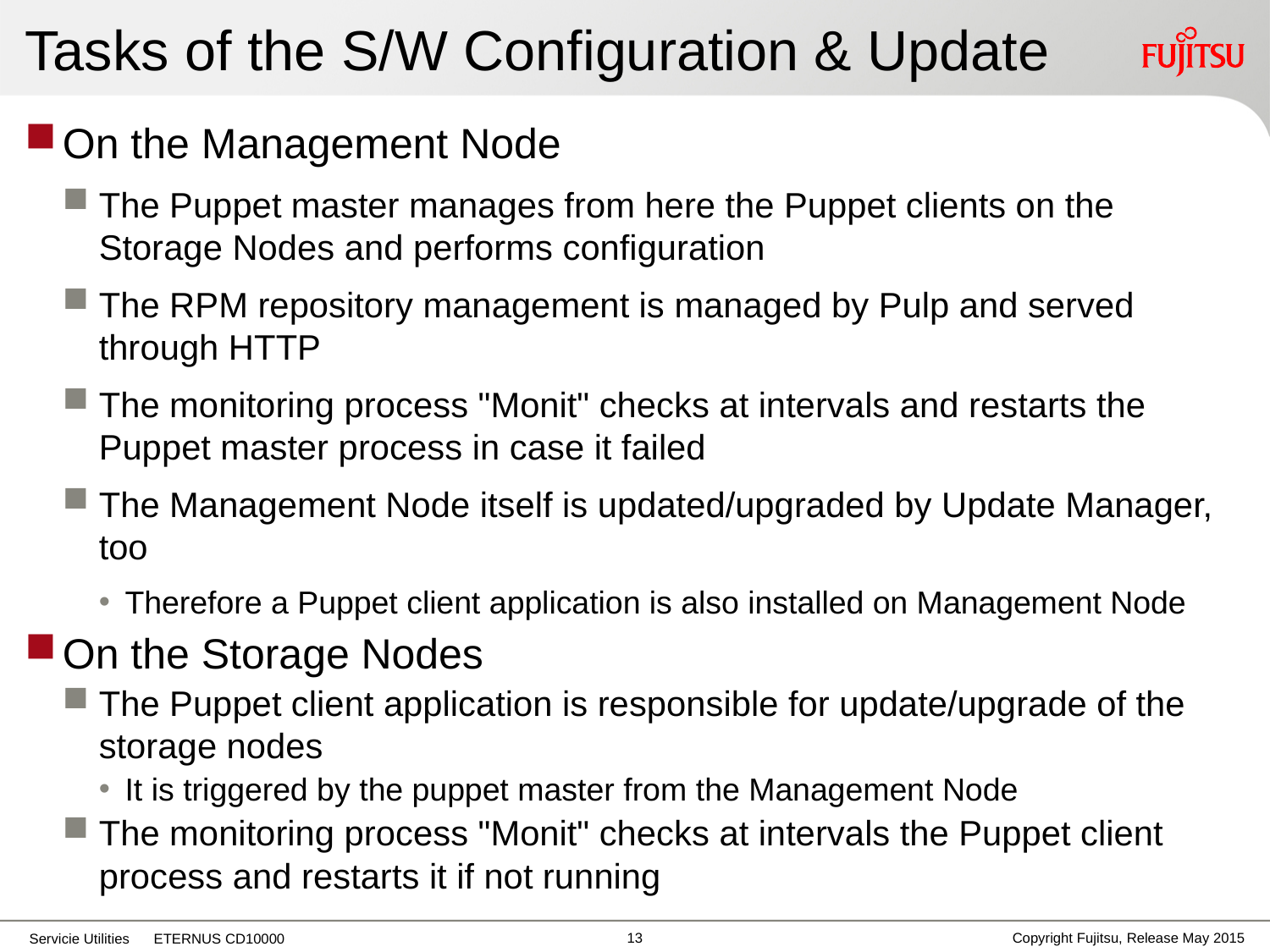

# Tasks of the S/W Configuration & Update
On the Management Node
The Puppet master manages from here the Puppet clients on the Storage Nodes and performs configuration
The RPM repository management is managed by Pulp and served through HTTP
The monitoring process "Monit" checks at intervals and restarts the Puppet master process in case it failed
The Management Node itself is updated/upgraded by Update Manager, too
Therefore a Puppet client application is also installed on Management Node
On the Storage Nodes
The Puppet client application is responsible for update/upgrade of the storage nodes
It is triggered by the puppet master from the Management Node
The monitoring process "Monit" checks at intervals the Puppet client process and restarts it if not running

13
Copyright Fujitsu, Release May 2015
Servicie Utilities      ETERNUS CD10000